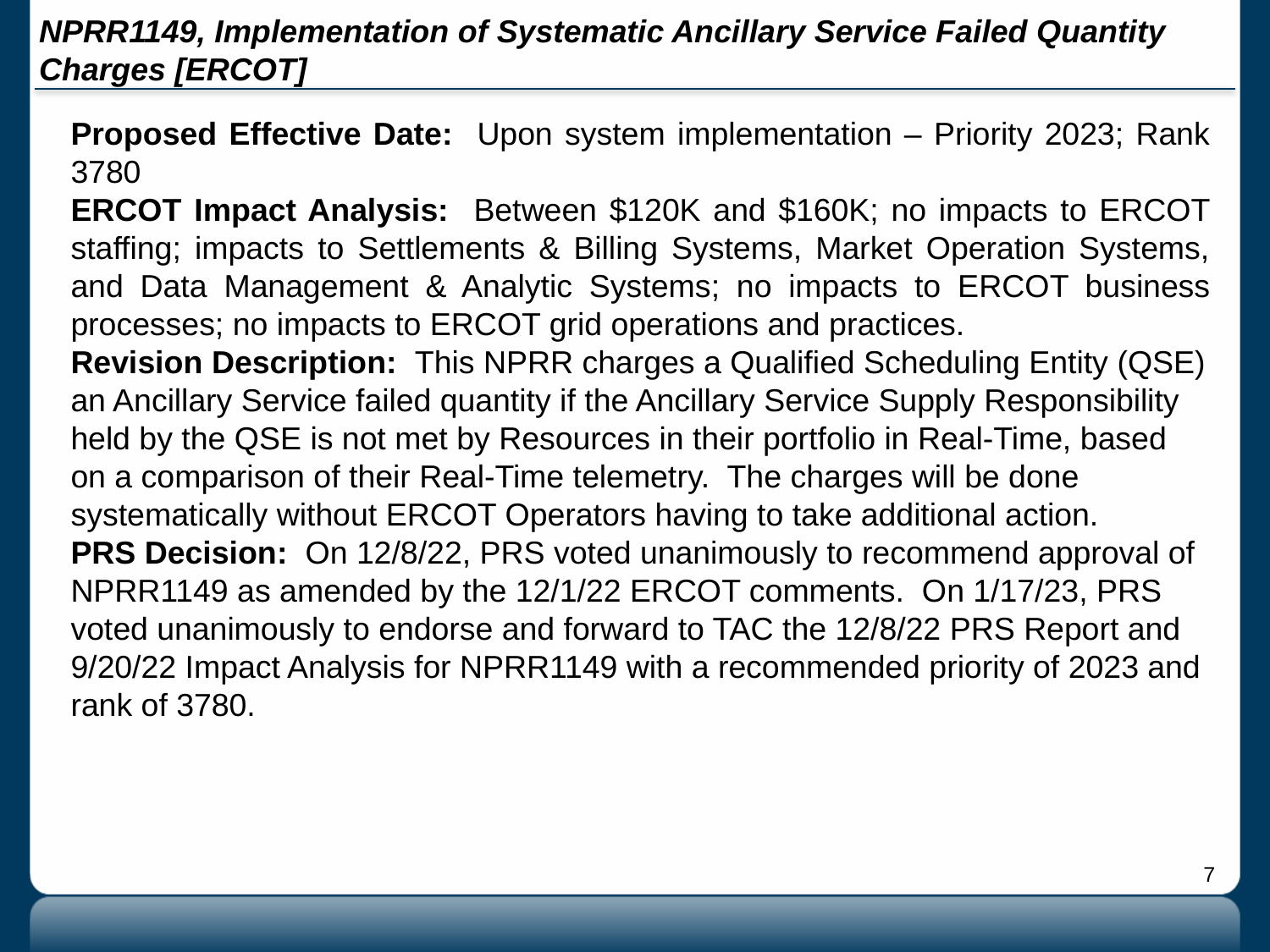

# NPRR1149, Implementation of Systematic Ancillary Service Failed Quantity Charges [ERCOT]
Proposed Effective Date:  Upon system implementation – Priority 2023; Rank 3780
ERCOT Impact Analysis:  Between $120K and $160K; no impacts to ERCOT staffing; impacts to Settlements & Billing Systems, Market Operation Systems, and Data Management & Analytic Systems; no impacts to ERCOT business processes; no impacts to ERCOT grid operations and practices.
Revision Description:  This NPRR charges a Qualified Scheduling Entity (QSE) an Ancillary Service failed quantity if the Ancillary Service Supply Responsibility held by the QSE is not met by Resources in their portfolio in Real-Time, based on a comparison of their Real-Time telemetry.  The charges will be done systematically without ERCOT Operators having to take additional action.
PRS Decision:  On 12/8/22, PRS voted unanimously to recommend approval of NPRR1149 as amended by the 12/1/22 ERCOT comments.  On 1/17/23, PRS voted unanimously to endorse and forward to TAC the 12/8/22 PRS Report and 9/20/22 Impact Analysis for NPRR1149 with a recommended priority of 2023 and rank of 3780.